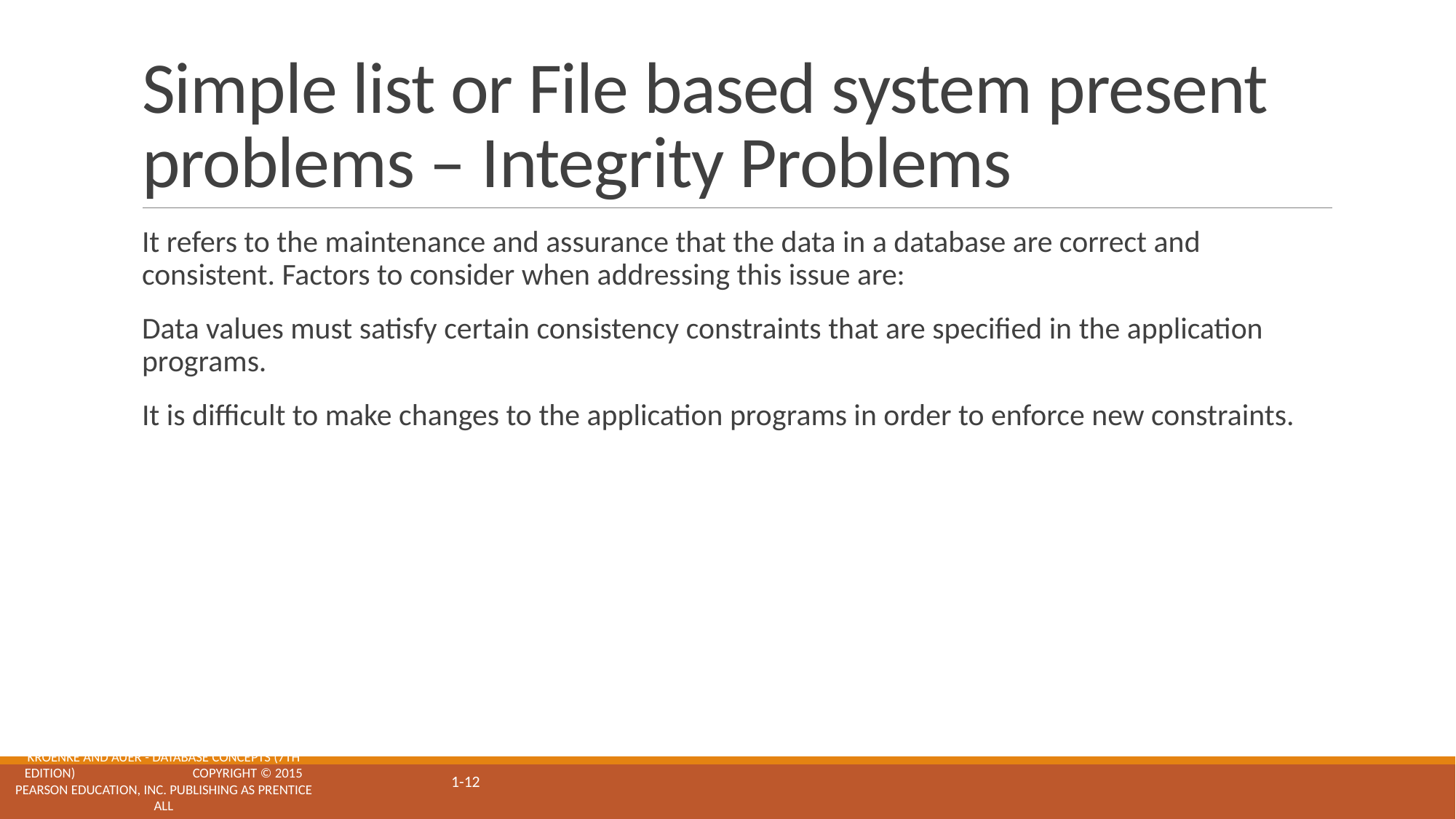

# Simple list or File based system present problems – Integrity Problems
It refers to the maintenance and assurance that the data in a database are correct and consistent. Factors to consider when addressing this issue are:
Data values must satisfy certain consistency constraints that are specified in the application programs.
It is difficult to make changes to the application programs in order to enforce new constraints.

KROENKE and AUER - DATABASE CONCEPTS (7th Edition)                                      Copyright © 2015 Pearson Education, Inc. Publishing as Prentice all
1-12